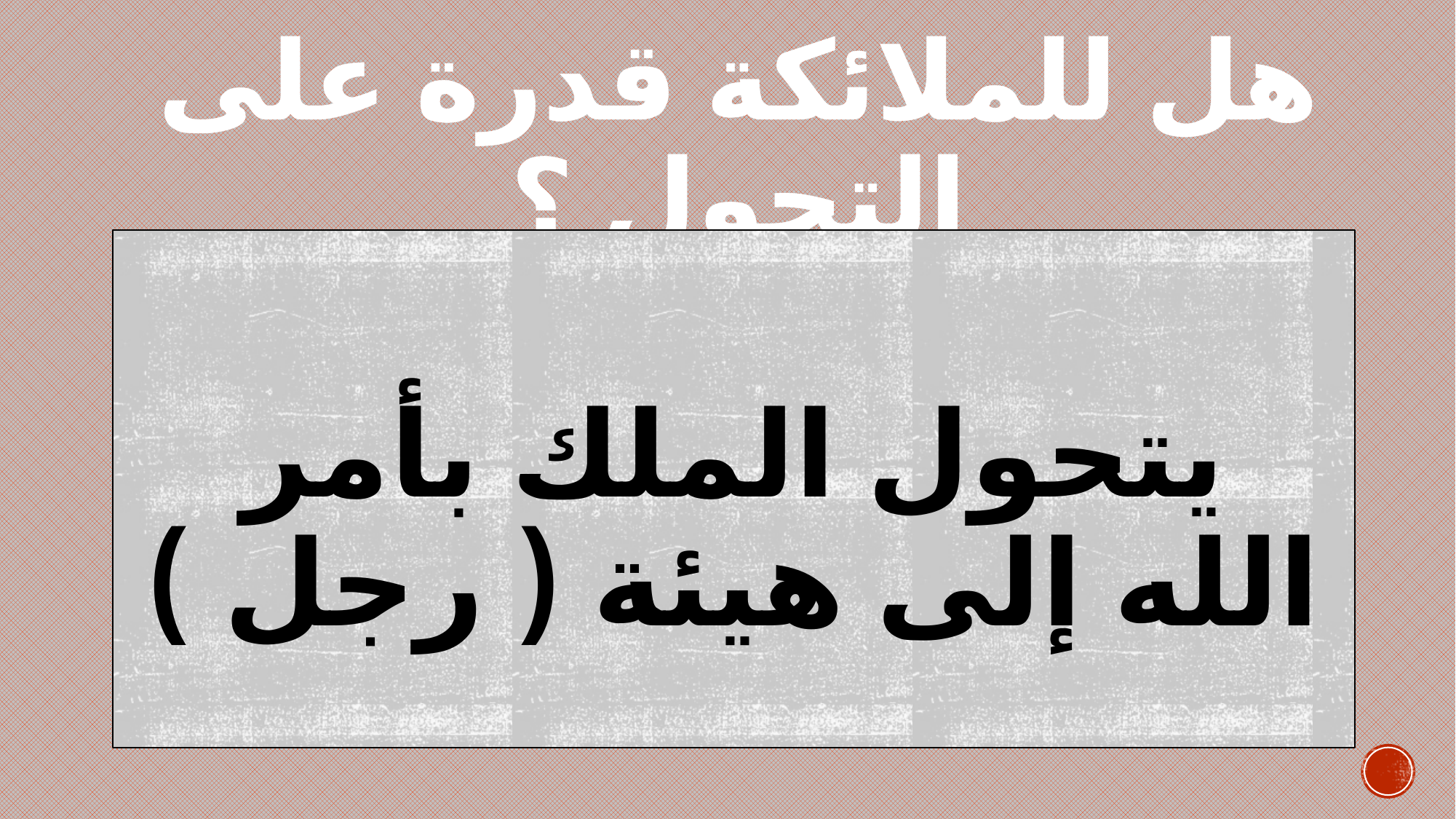

# هل للملائكة قدرة على التحول ؟

يتحول الملك بأمر الله إلى هيئة ( رجل )